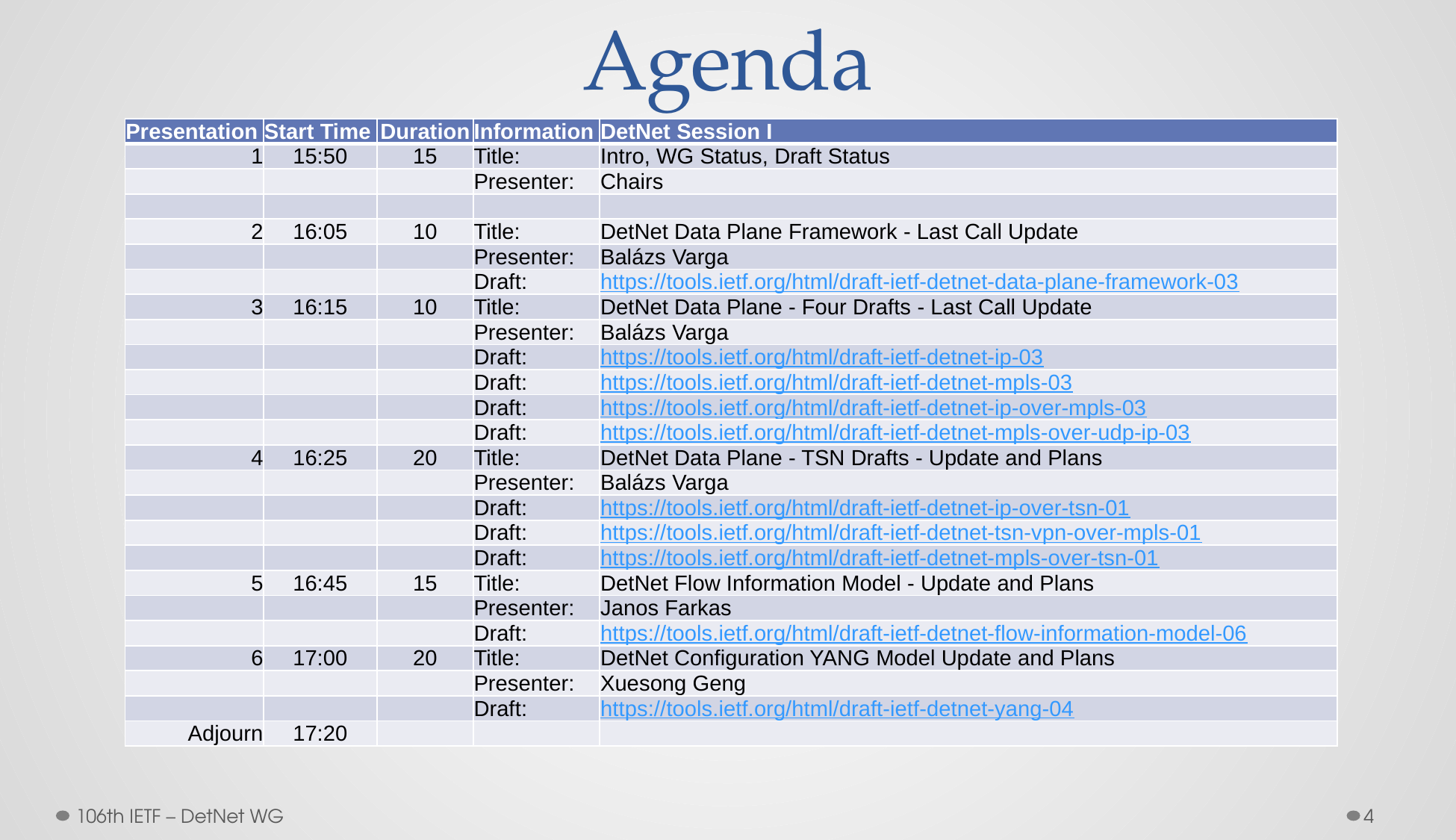

# Agenda
| Presentation | Start Time | Duration | Information | DetNet Session I |
| --- | --- | --- | --- | --- |
| 1 | 15:50 | 15 | Title: | Intro, WG Status, Draft Status |
|  |  |  | Presenter: | Chairs |
|  |  |  |  |  |
| 2 | 16:05 | 10 | Title: | DetNet Data Plane Framework - Last Call Update |
|  |  |  | Presenter: | Balázs Varga |
|  |  |  | Draft: | https://tools.ietf.org/html/draft-ietf-detnet-data-plane-framework-03 |
| 3 | 16:15 | 10 | Title: | DetNet Data Plane - Four Drafts - Last Call Update |
|  |  |  | Presenter: | Balázs Varga |
|  |  |  | Draft: | https://tools.ietf.org/html/draft-ietf-detnet-ip-03 |
|  |  |  | Draft: | https://tools.ietf.org/html/draft-ietf-detnet-mpls-03 |
|  |  |  | Draft: | https://tools.ietf.org/html/draft-ietf-detnet-ip-over-mpls-03 |
|  |  |  | Draft: | https://tools.ietf.org/html/draft-ietf-detnet-mpls-over-udp-ip-03 |
| 4 | 16:25 | 20 | Title: | DetNet Data Plane - TSN Drafts - Update and Plans |
|  |  |  | Presenter: | Balázs Varga |
|  |  |  | Draft: | https://tools.ietf.org/html/draft-ietf-detnet-ip-over-tsn-01 |
|  |  |  | Draft: | https://tools.ietf.org/html/draft-ietf-detnet-tsn-vpn-over-mpls-01 |
|  |  |  | Draft: | https://tools.ietf.org/html/draft-ietf-detnet-mpls-over-tsn-01 |
| 5 | 16:45 | 15 | Title: | DetNet Flow Information Model - Update and Plans |
|  |  |  | Presenter: | Janos Farkas |
|  |  |  | Draft: | https://tools.ietf.org/html/draft-ietf-detnet-flow-information-model-06 |
| 6 | 17:00 | 20 | Title: | DetNet Configuration YANG Model Update and Plans |
|  |  |  | Presenter: | Xuesong Geng |
|  |  |  | Draft: | https://tools.ietf.org/html/draft-ietf-detnet-yang-04 |
| Adjourn | 17:20 |  |  |  |
106th IETF – DetNet WG
4